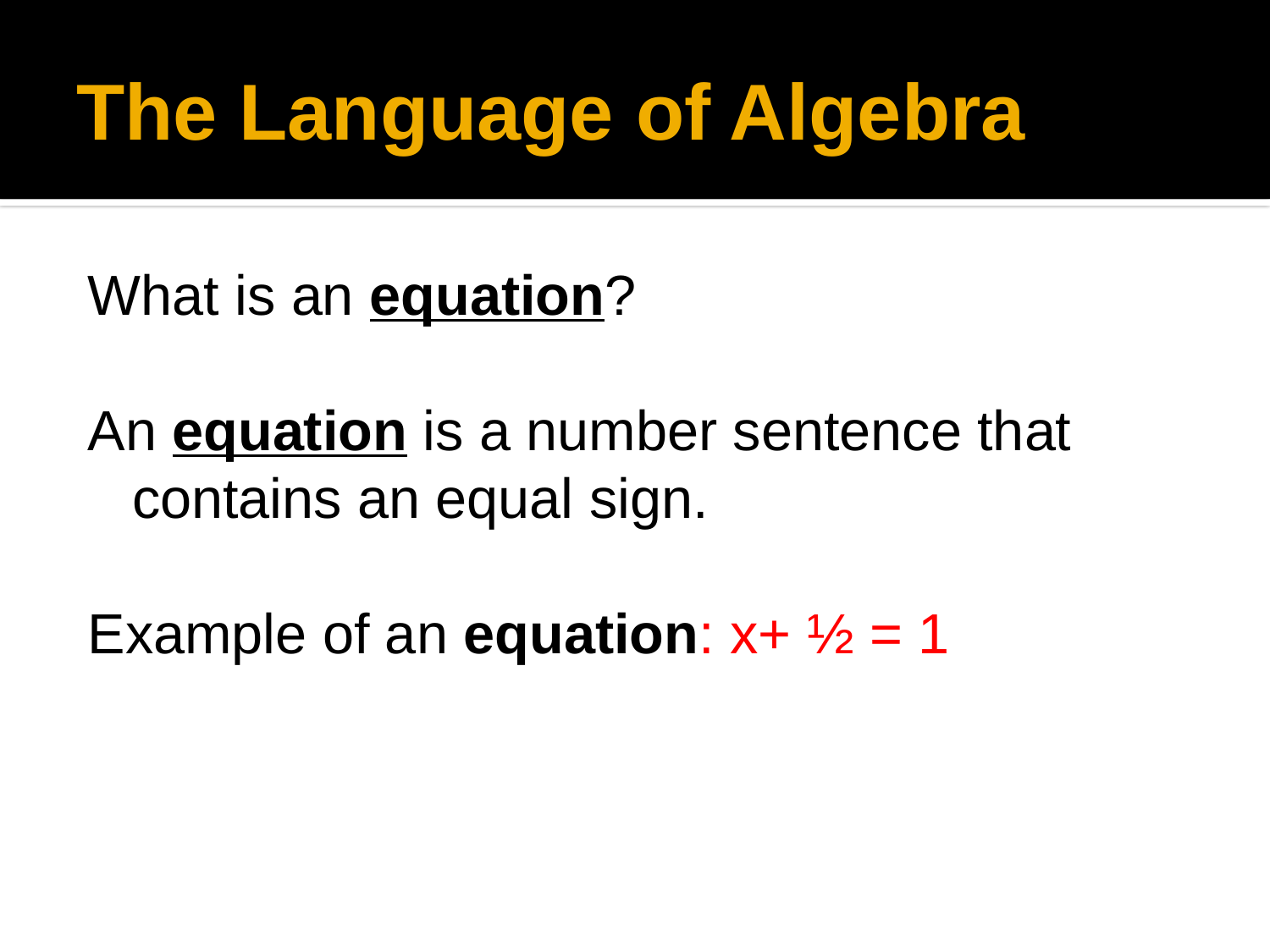

# The Language of Algebra
What is an equation?

An equation is a number sentence that contains an equal sign.

Example of an equation: x+ ½ = 1